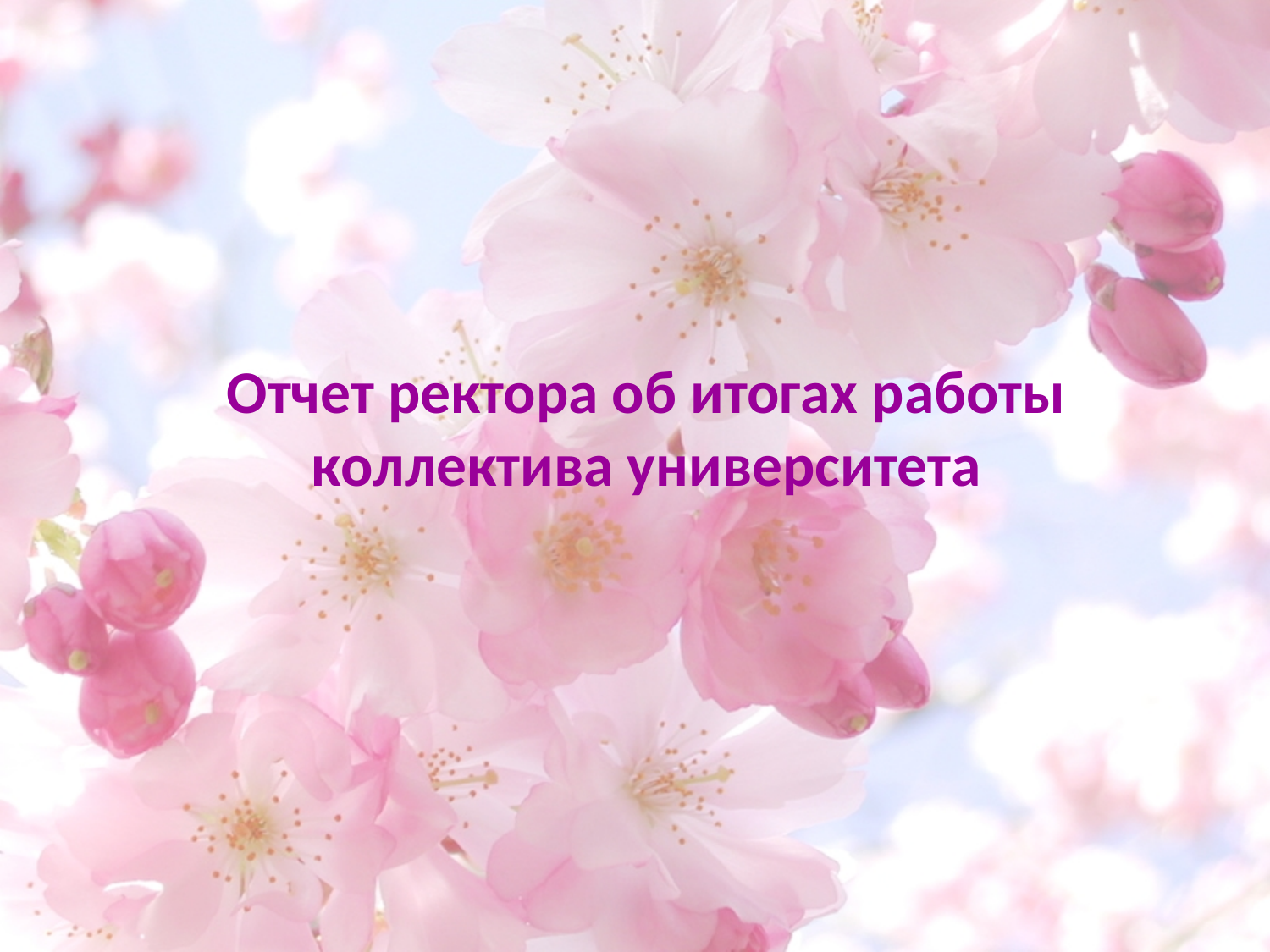

# Отчет ректора об итогах работы коллектива университета